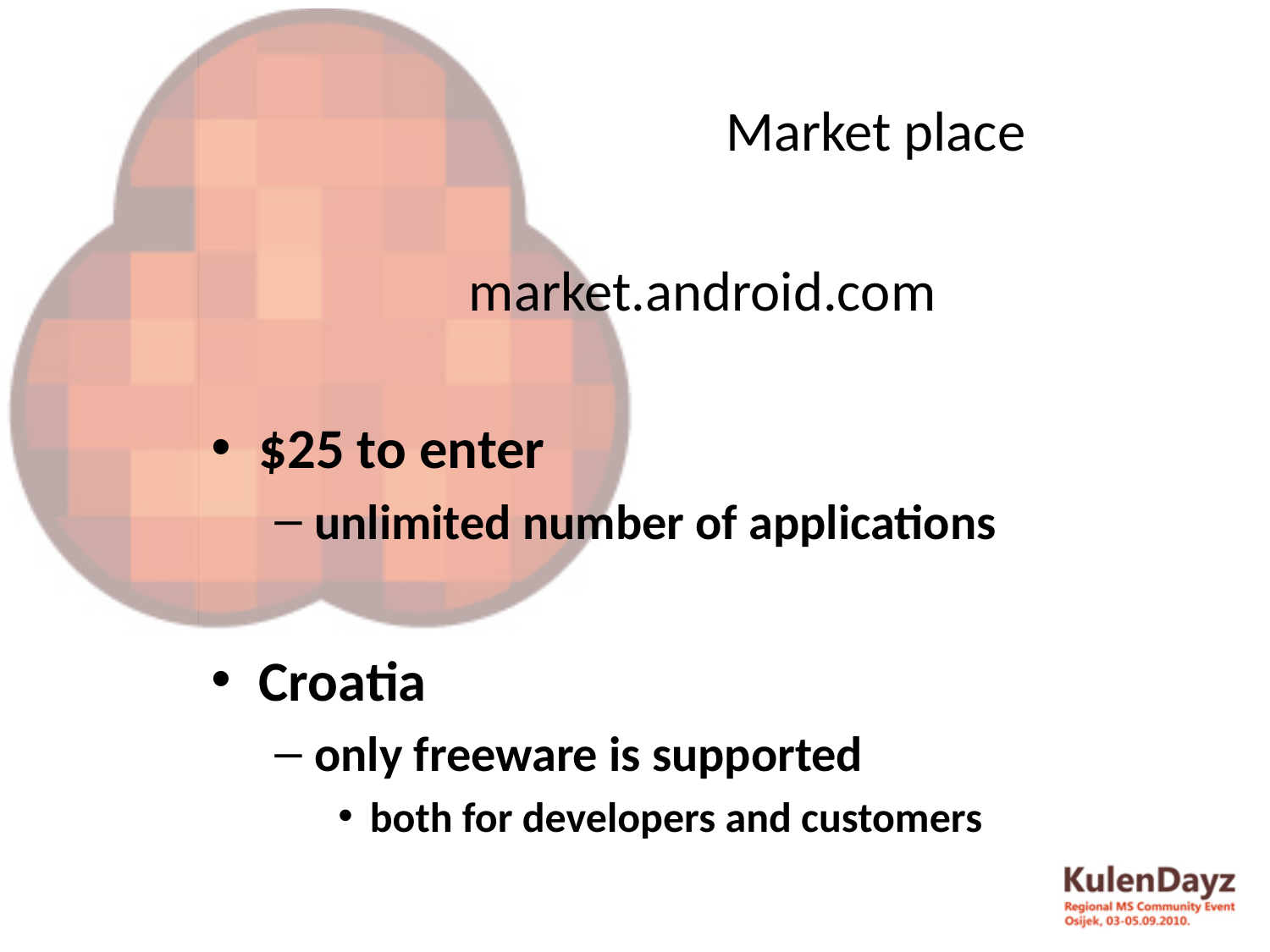

# Market place
market.android.com

$25 to enter
unlimited number of applications

Croatia
only freeware is supported
both for developers and customers